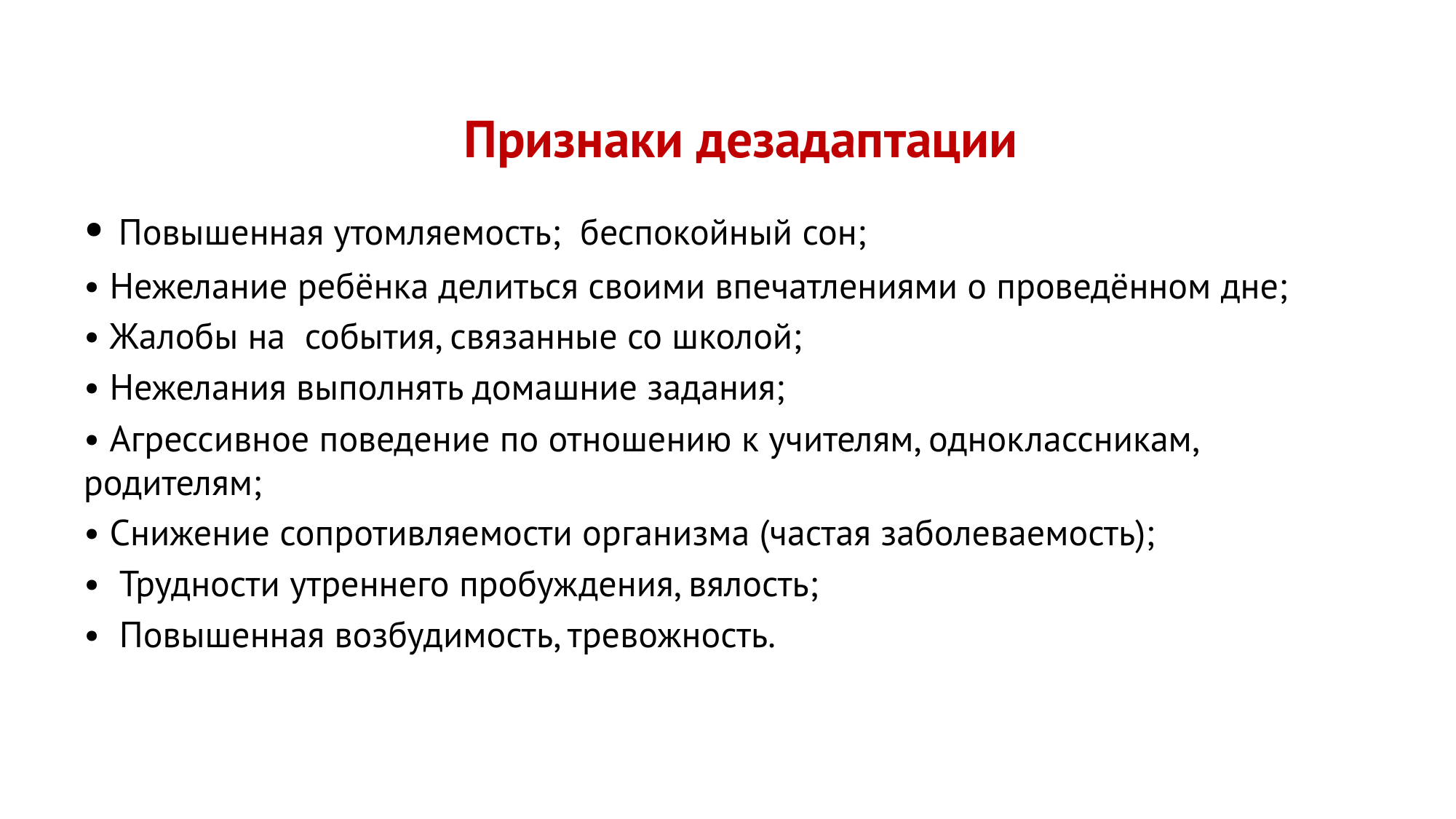

# Признаки дезадаптации
• Повышенная утомляемость;  беспокойный сон;
• Нежелание ребёнка делиться своими впечатлениями о проведённом дне;
• Жалобы на  события, связанные со школой;
• Нежелания выполнять домашние задания;
• Агрессивное поведение по отношению к учителям, одноклассникам, родителям;
• Снижение сопротивляемости организма (частая заболеваемость);
•  Трудности утреннего пробуждения, вялость;
•  Повышенная возбудимость, тревожность.